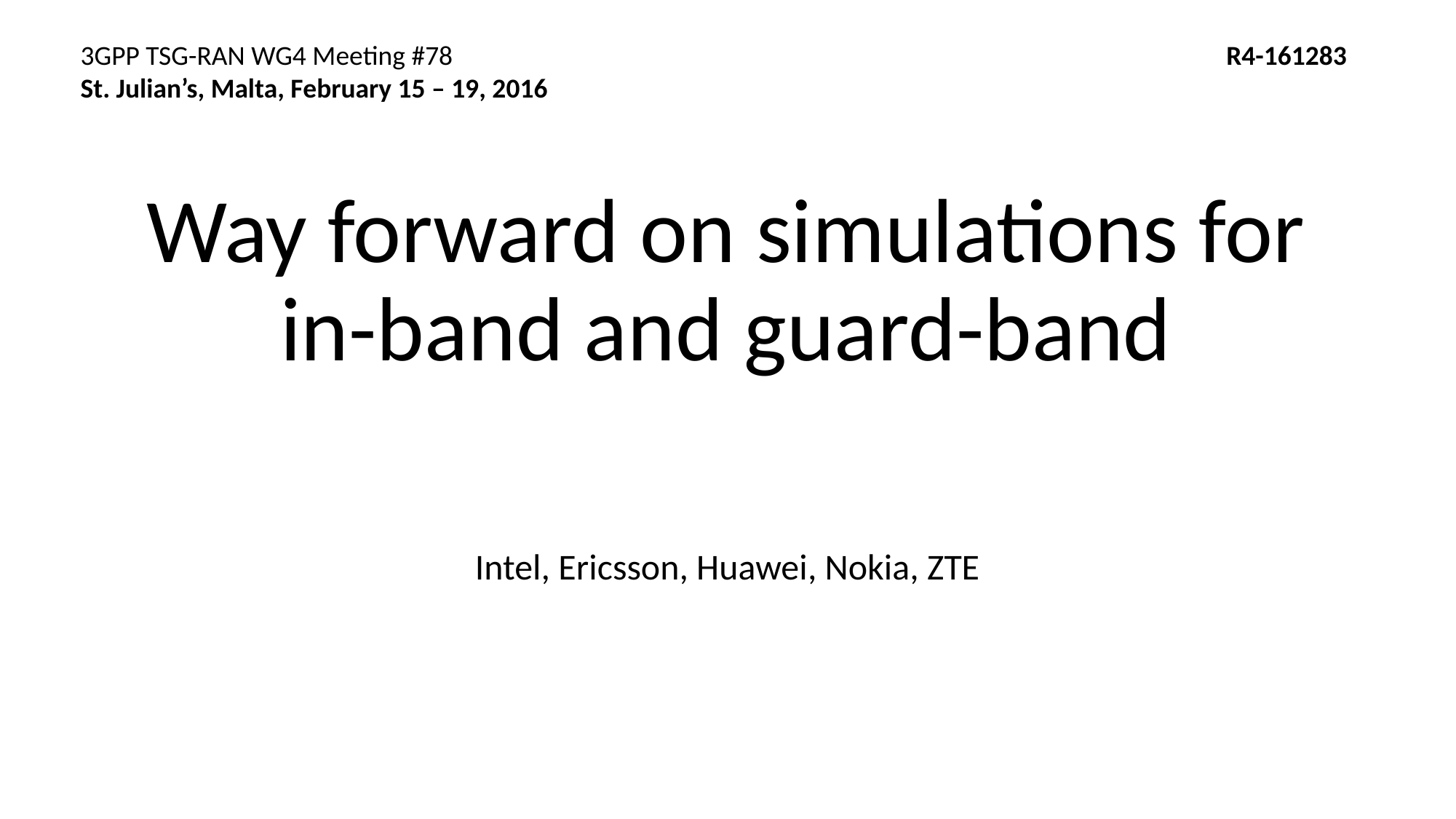

3GPP TSG-RAN WG4 Meeting #78                                                                                                                             R4-161283
St. Julian’s, Malta, February 15 – 19, 2016
# Way forward on simulations for in-band and guard-band
Intel, Ericsson, Huawei, Nokia, ZTE